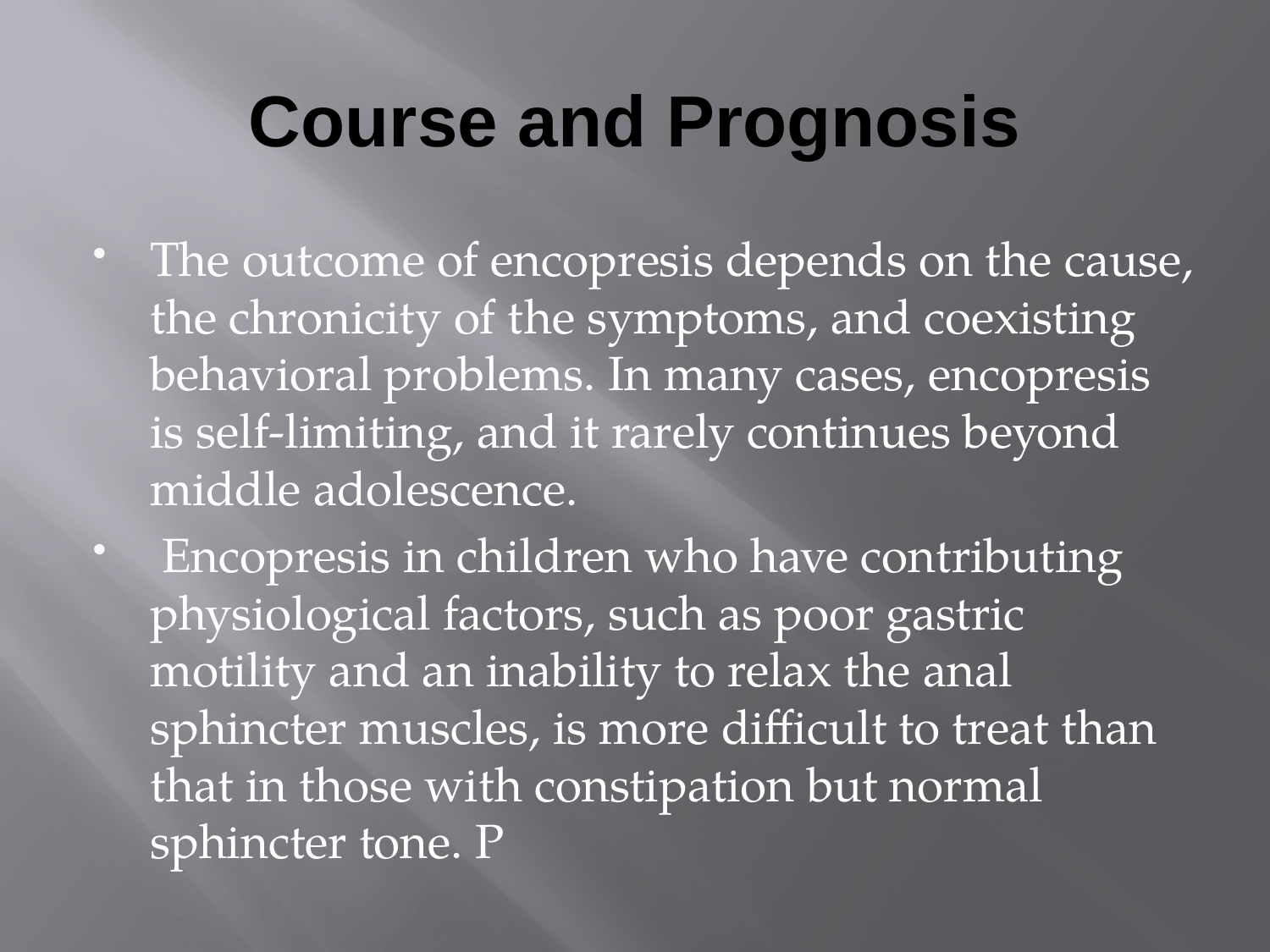

# Course and Prognosis
The outcome of encopresis depends on the cause, the chronicity of the symptoms, and coexisting behavioral problems. In many cases, encopresis is self-limiting, and it rarely continues beyond middle adolescence.
 Encopresis in children who have contributing physiological factors, such as poor gastric motility and an inability to relax the anal sphincter muscles, is more difficult to treat than that in those with constipation but normal sphincter tone. P